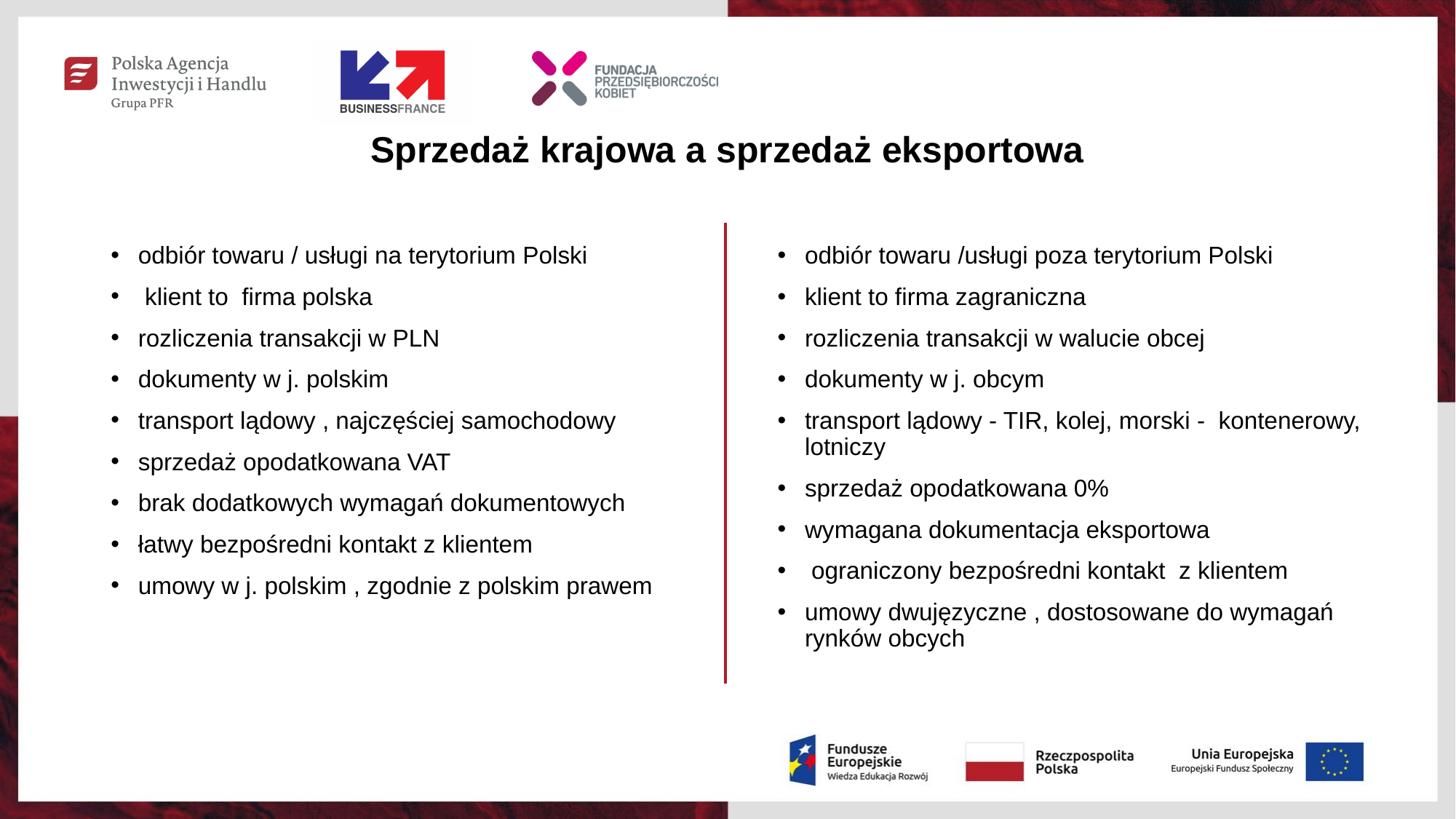

# Sprzedaż krajowa a sprzedaż eksportowa
odbiór towaru / usługi na terytorium Polski
 klient to  firma polska
rozliczenia transakcji w PLN
dokumenty w j. polskim
transport lądowy , najczęściej samochodowy
sprzedaż opodatkowana VAT
brak dodatkowych wymagań dokumentowych
łatwy bezpośredni kontakt z klientem
umowy w j. polskim , zgodnie z polskim prawem

odbiór towaru /usługi poza terytorium Polski
klient to firma zagraniczna
rozliczenia transakcji w walucie obcej
dokumenty w j. obcym
transport lądowy - TIR, kolej, morski -  kontenerowy, lotniczy
sprzedaż opodatkowana 0%
wymagana dokumentacja eksportowa
 ograniczony bezpośredni kontakt  z klientem
umowy dwujęzyczne , dostosowane do wymagań rynków obcych